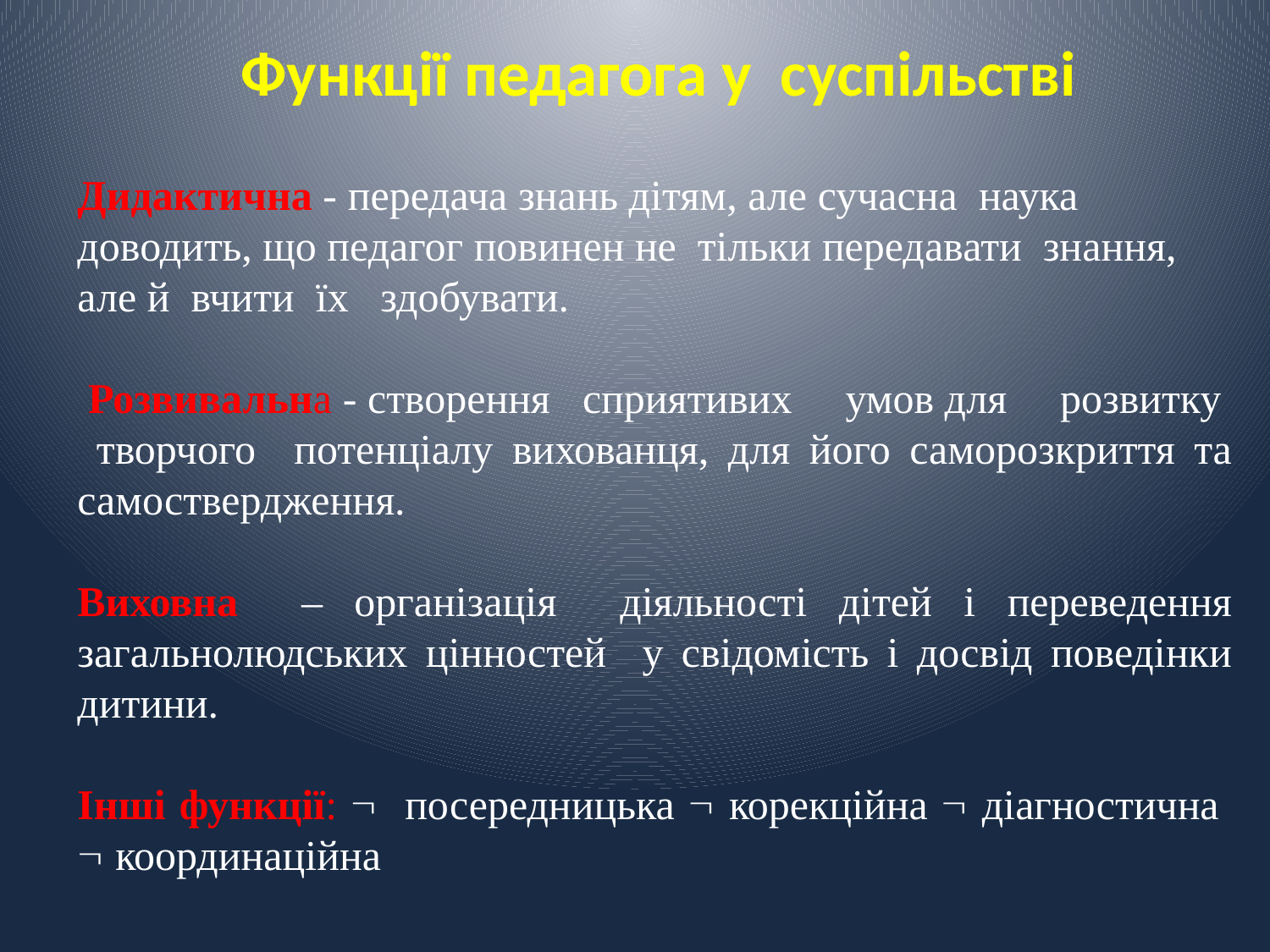

Функції педагога у  суспільстві

Дидактична - передача знань дітям, але сучасна  наука
доводить, що педагог повинен не  тільки передавати  знання,
але й  вчити  їх   здобувати.

 Розвивальна - створення   сприятивих     умов для     розвитку   творчого  потенціалу вихованця, для його саморозкриття та самоствердження.

Виховна  – організація  діяльності дітей і переведення загальнолюдських цінностей  у свідомість і досвід поведінки дитини.

Інші функції: ¬  посередницька ¬ корекційна ¬ діагностична  ¬ координаційна